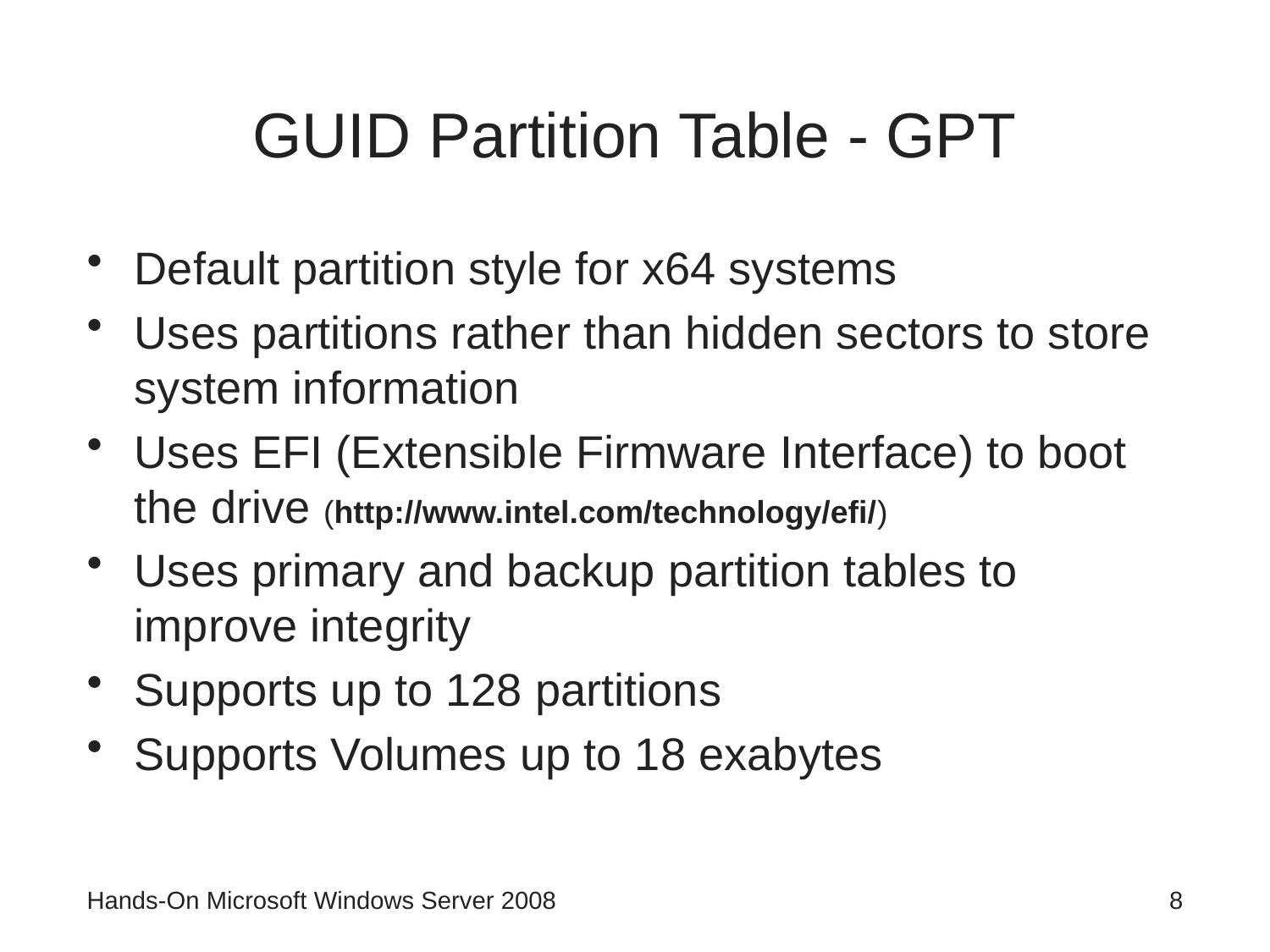

# GUID Partition Table - GPT
Default partition style for x64 systems
Uses partitions rather than hidden sectors to store system information
Uses EFI (Extensible Firmware Interface) to boot the drive (http://www.intel.com/technology/efi/)
Uses primary and backup partition tables to improve integrity
Supports up to 128 partitions
Supports Volumes up to 18 exabytes

Hands-On Microsoft Windows Server 2008
8